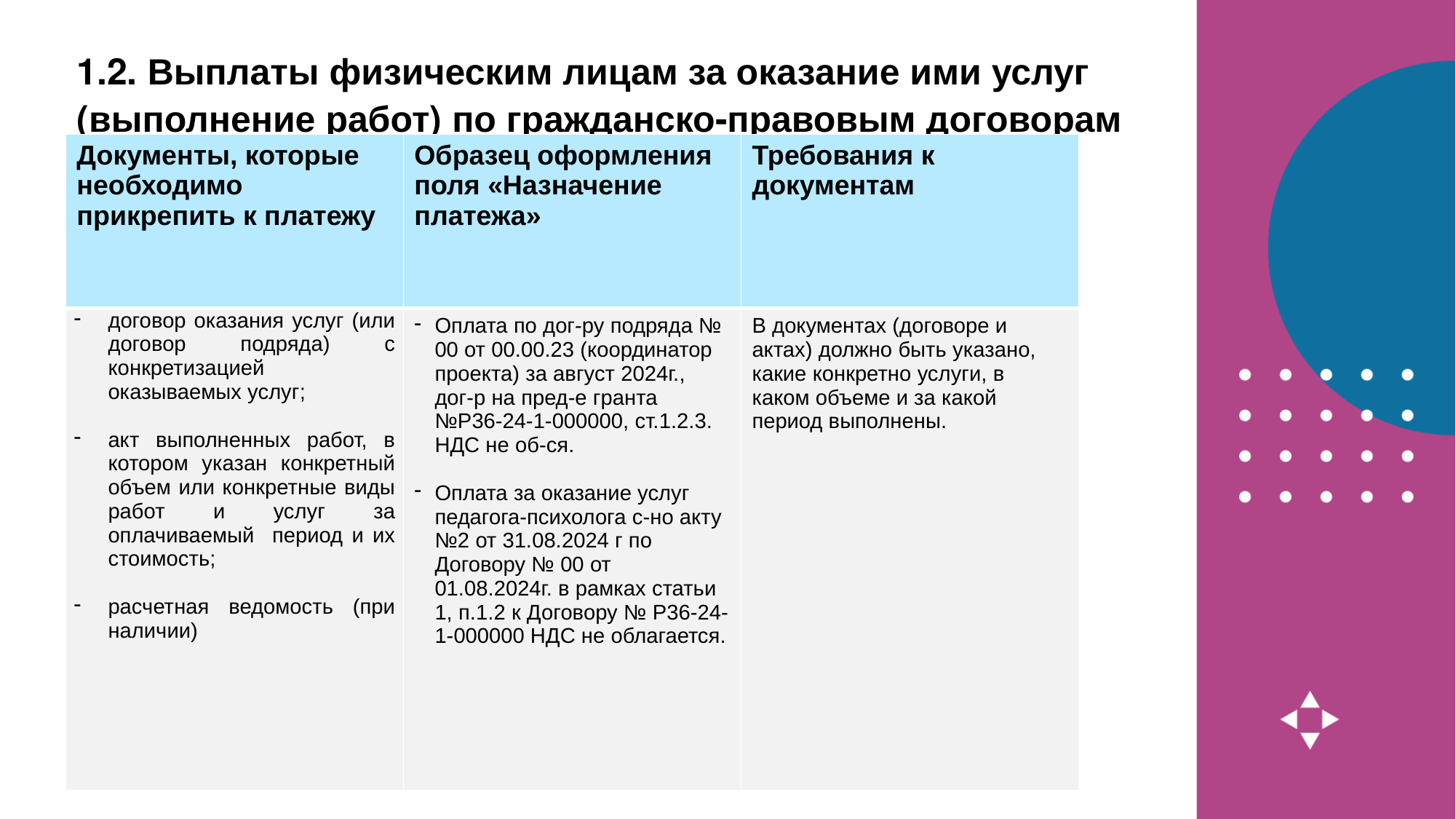

# 1.2. Выплаты физическим лицам за оказание ими услуг (выполнение работ) по гражданско-правовым договорам
| Документы, которые необходимо прикрепить к платежу | Образец оформления поля «Назначение платежа» | Требования к документам |
| --- | --- | --- |
| договор оказания услуг (или договор подряда) с конкретизацией оказываемых услуг; акт выполненных работ, в котором указан конкретный объем или конкретные виды работ и услуг за оплачиваемый период и их стоимость; расчетная ведомость (при наличии) | Оплата по дог-ру подряда № 00 от 00.00.23 (координатор проекта) за август 2024г., дог-р на пред-е гранта №Р36-24-1-000000, ст.1.2.3. НДС не об-ся. Оплата за оказание услуг педагога-психолога с-но акту №2 от 31.08.2024 г по Договору № 00 от 01.08.2024г. в рамках статьи 1, п.1.2 к Договору № Р36-24-1-000000 НДС не облагается. | В документах (договоре и актах) должно быть указано, какие конкретно услуги, в каком объеме и за какой период выполнены. |